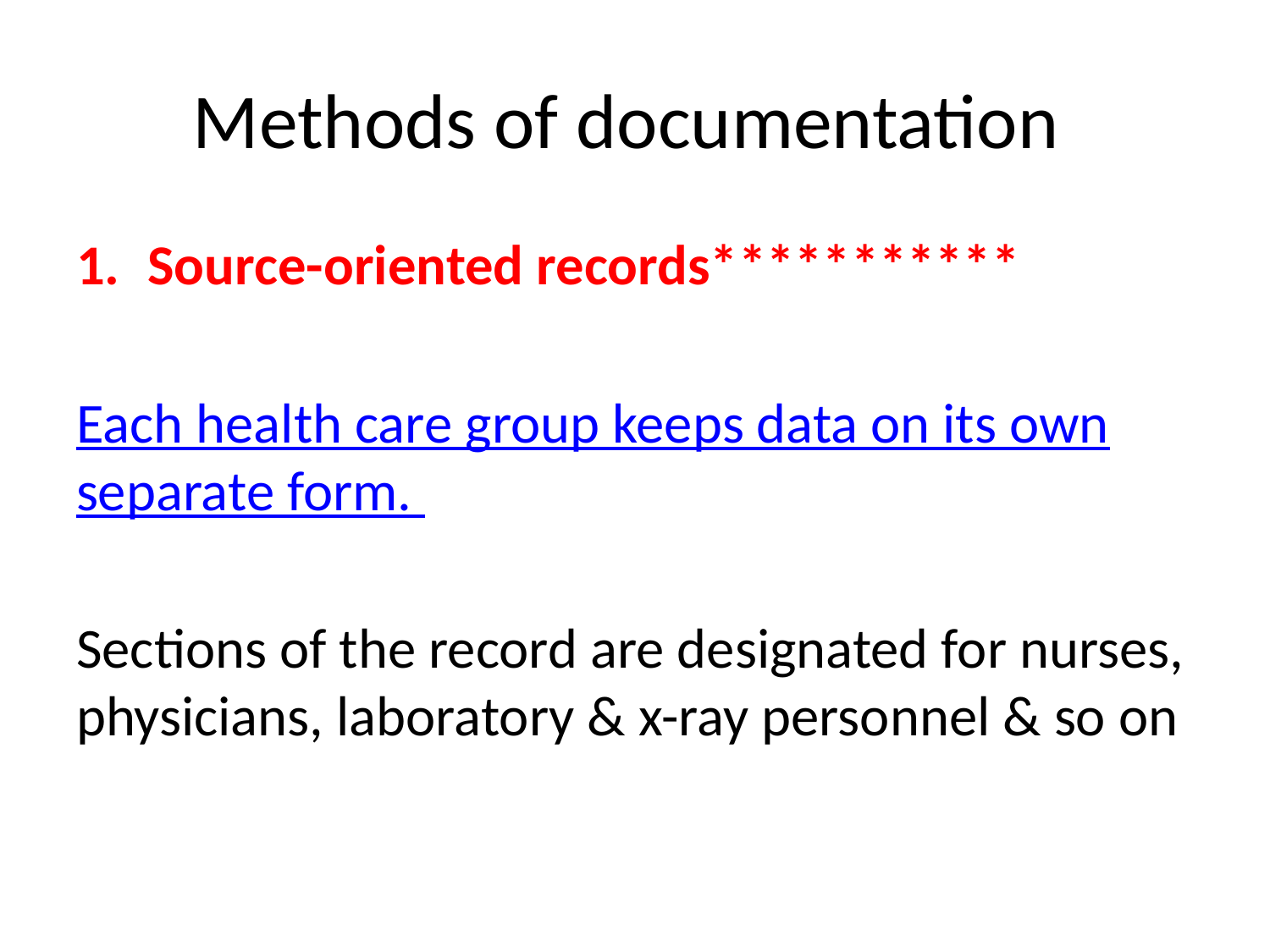

# Methods of documentation
Source-oriented records***********

Each health care group keeps data on its own separate form.

Sections of the record are designated for nurses, physicians, laboratory & x-ray personnel & so on